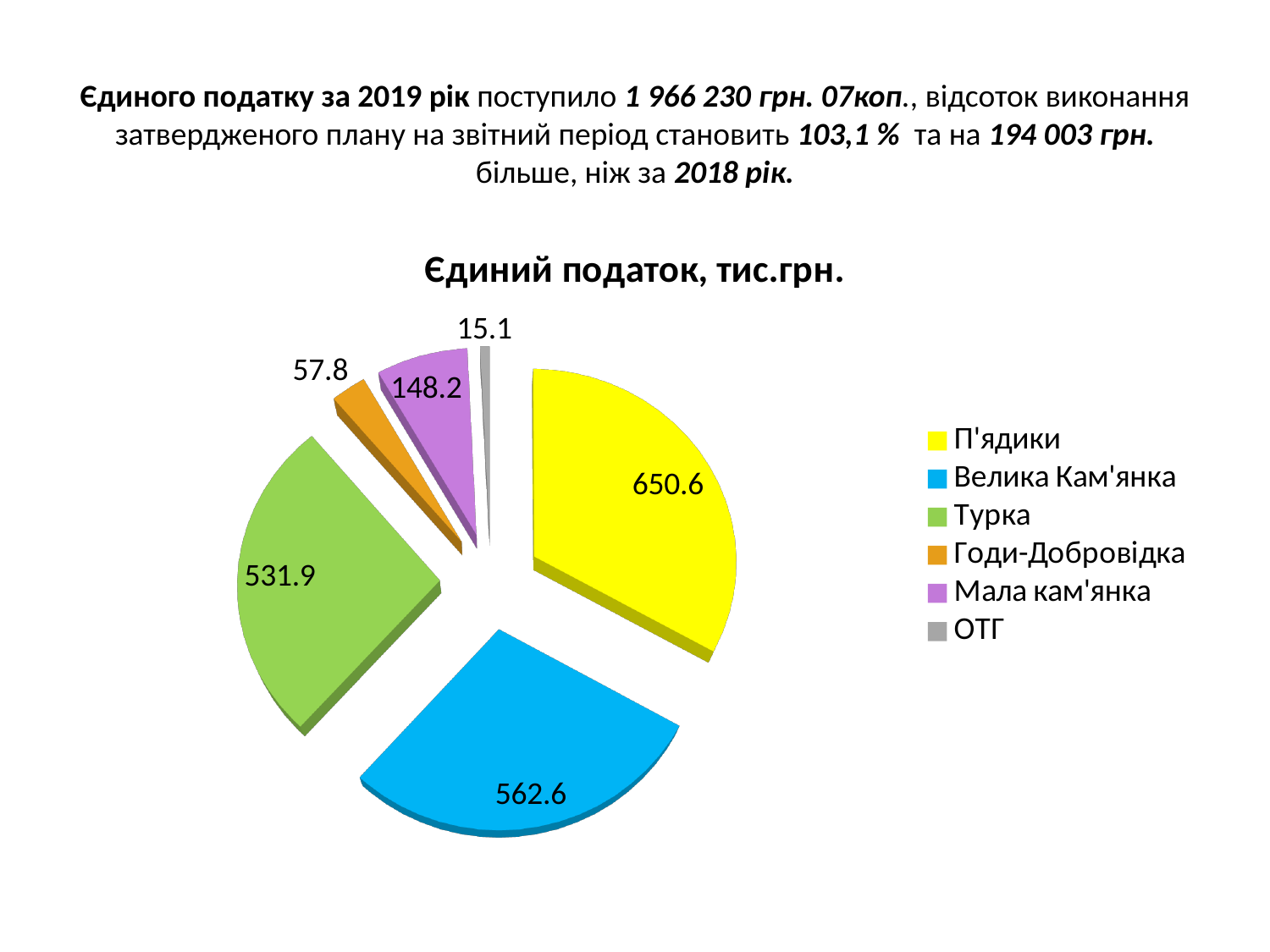

# Єдиного податку за 2019 рік поступило 1 966 230 грн. 07коп., відсоток виконання затвердженого плану на звітний період становить 103,1 %  та на 194 003 грн. більше, ніж за 2018 рік.

[unsupported chart]